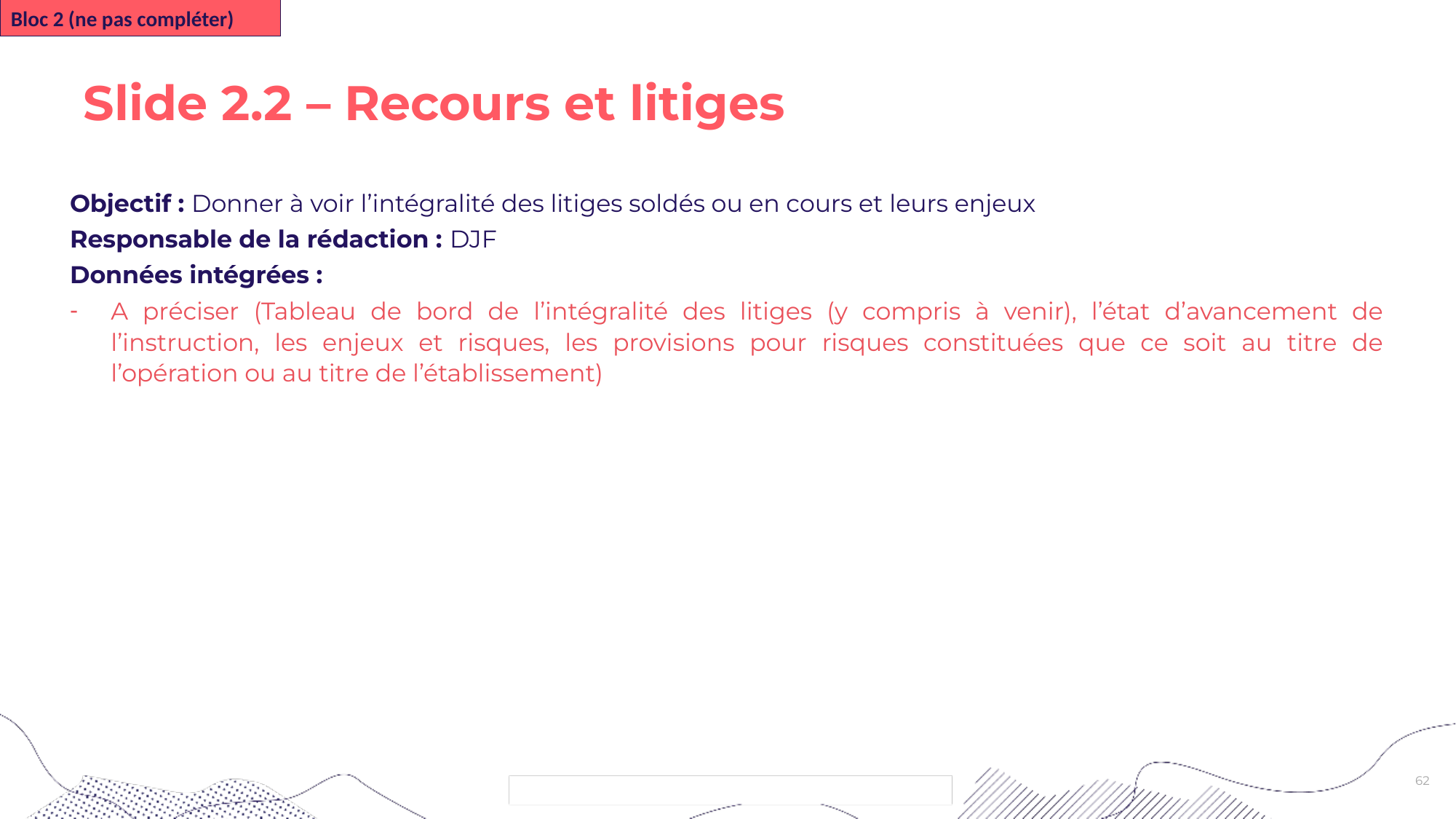

Bloc 2 (ne pas compléter)
# Slide 2.2 – Recours et litiges
Objectif : Donner à voir l’intégralité des litiges soldés ou en cours et leurs enjeux
Responsable de la rédaction : DJF
Données intégrées :
A préciser (Tableau de bord de l’intégralité des litiges (y compris à venir), l’état d’avancement de l’instruction, les enjeux et risques, les provisions pour risques constituées que ce soit au titre de l’opération ou au titre de l’établissement)
62